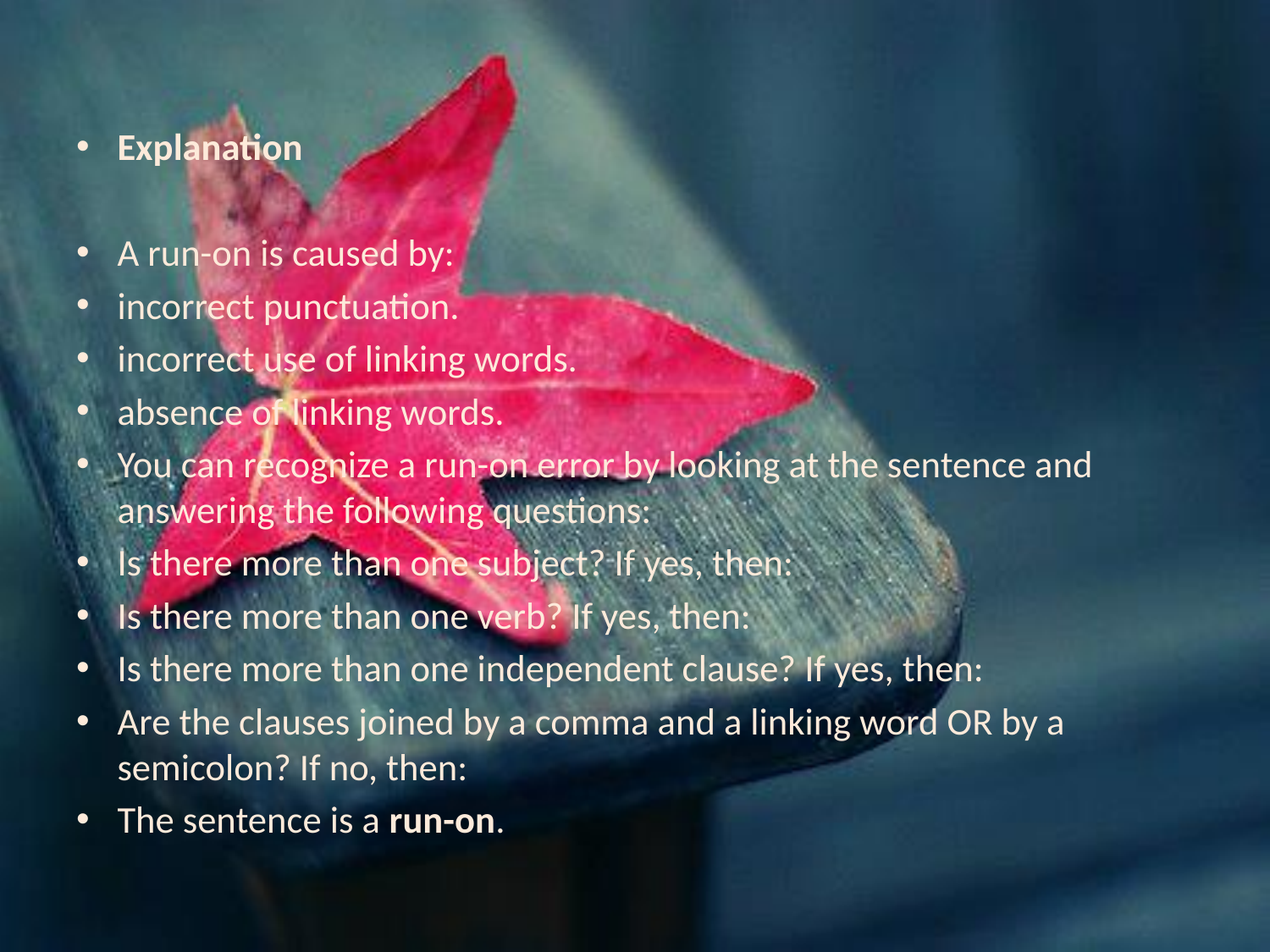

#
Explanation

A run-on is caused by:
incorrect punctuation.
incorrect use of linking words.
absence of linking words.
You can recognize a run-on error by looking at the sentence and answering the following questions:
Is there more than one subject? If yes, then:
Is there more than one verb? If yes, then:
Is there more than one independent clause? If yes, then:
Are the clauses joined by a comma and a linking word OR by a semicolon? If no, then:
The sentence is a run-on.